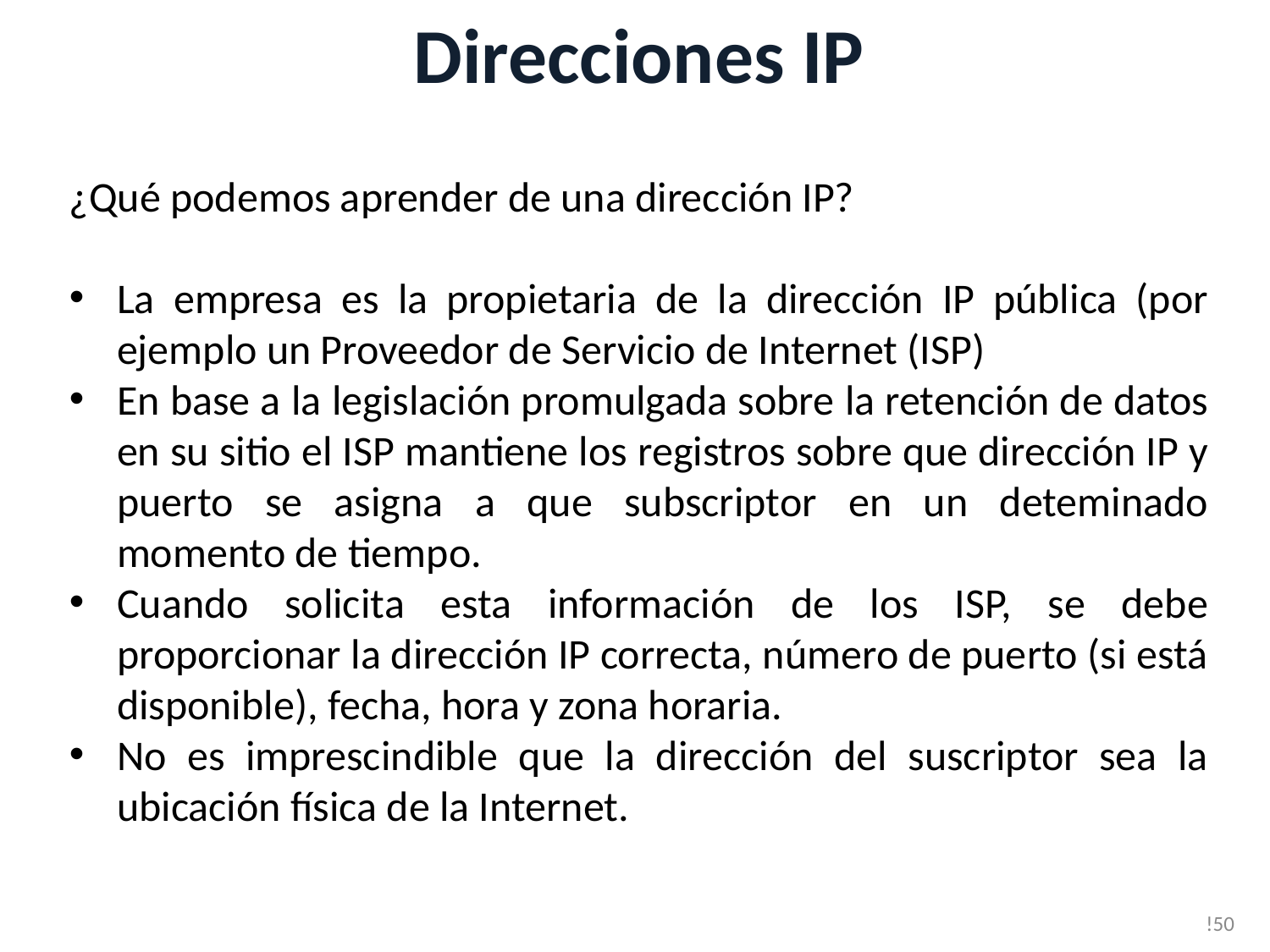

# Direcciones IP
¿Qué podemos aprender de una dirección IP?

La empresa es la propietaria de la dirección IP pública (por ejemplo un Proveedor de Servicio de Internet (ISP)
En base a la legislación promulgada sobre la retención de datos en su sitio el ISP mantiene los registros sobre que dirección IP y puerto se asigna a que subscriptor en un deteminado momento de tiempo.
Cuando solicita esta información de los ISP, se debe proporcionar la dirección IP correcta, número de puerto (si está disponible), fecha, hora y zona horaria.
No es imprescindible que la dirección del suscriptor sea la ubicación física de la Internet.

!50